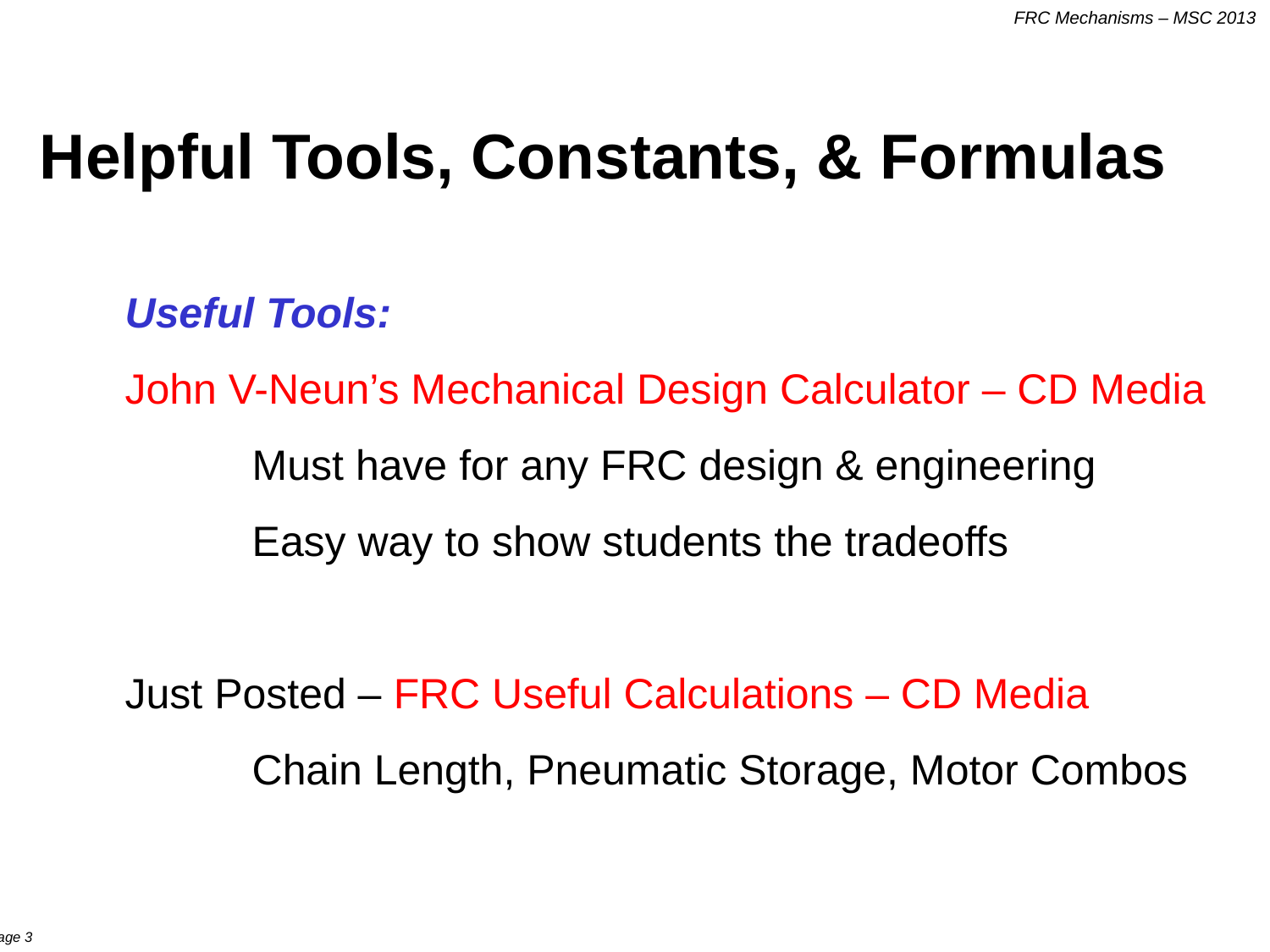

Helpful Tools, Constants, & Formulas
Useful Tools:
John V-Neun’s Mechanical Design Calculator – CD Media
	Must have for any FRC design & engineering
	Easy way to show students the tradeoffs

Just Posted – FRC Useful Calculations – CD Media
	Chain Length, Pneumatic Storage, Motor Combos